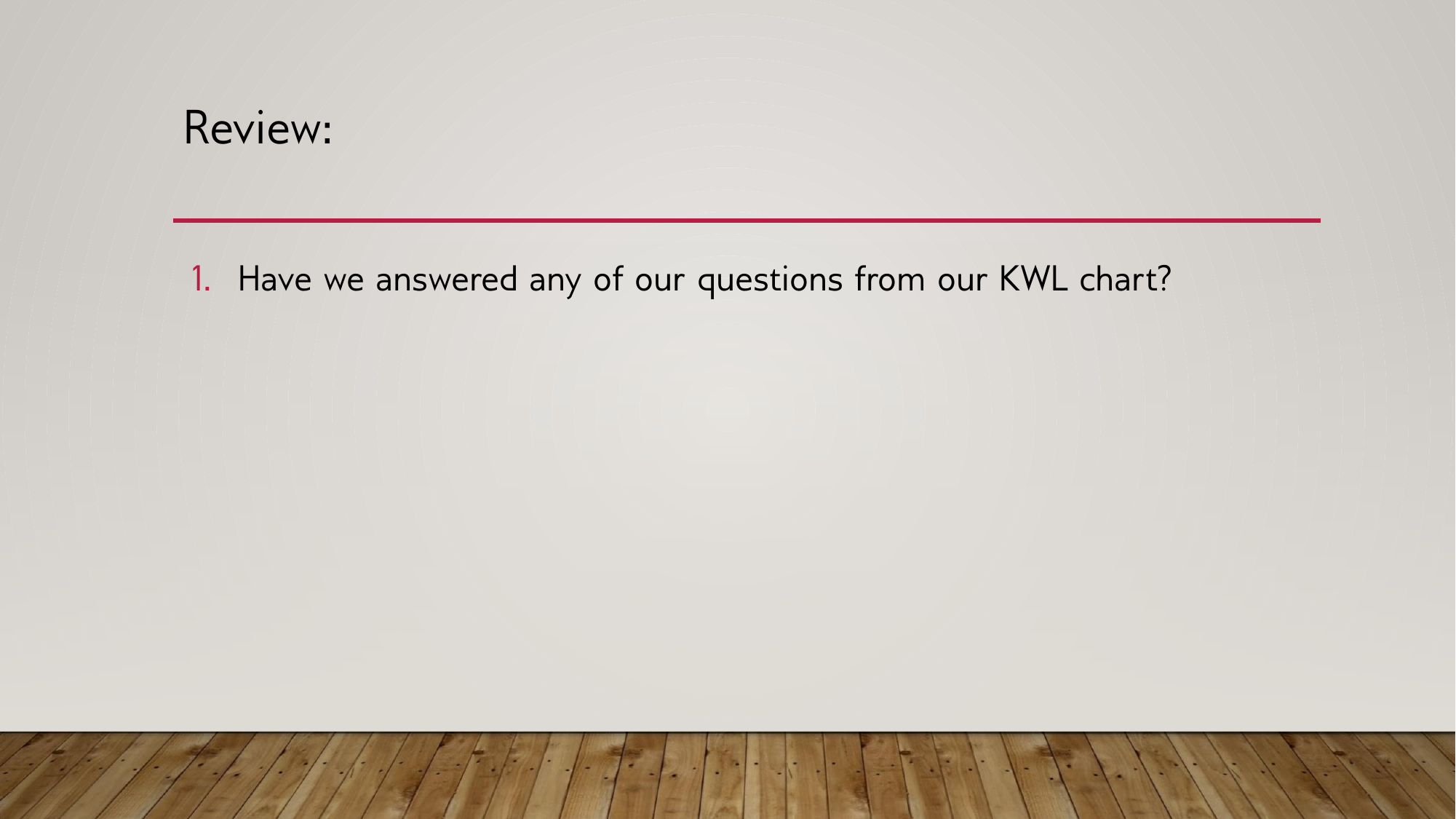

# Review:
Have we answered any of our questions from our KWL chart?